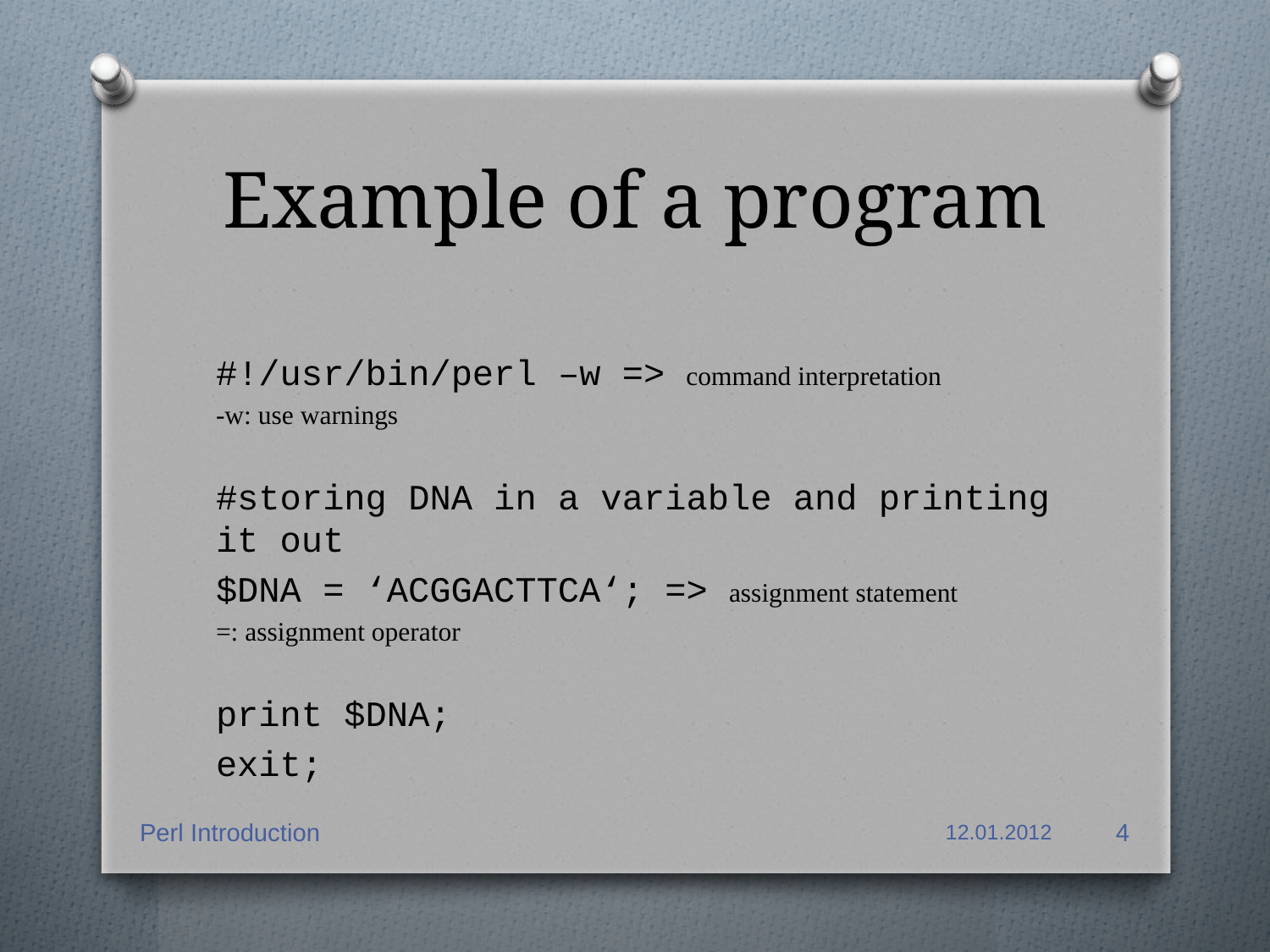

# Example of a program

#!/usr/bin/perl –w => command interpretation
-w: use warnings

#storing DNA in a variable and printing it out
$DNA = ‘ACGGACTTCA‘; => assignment statement
=: assignment operator

print $DNA;
exit;

Perl Introduction
12.01.2012
4